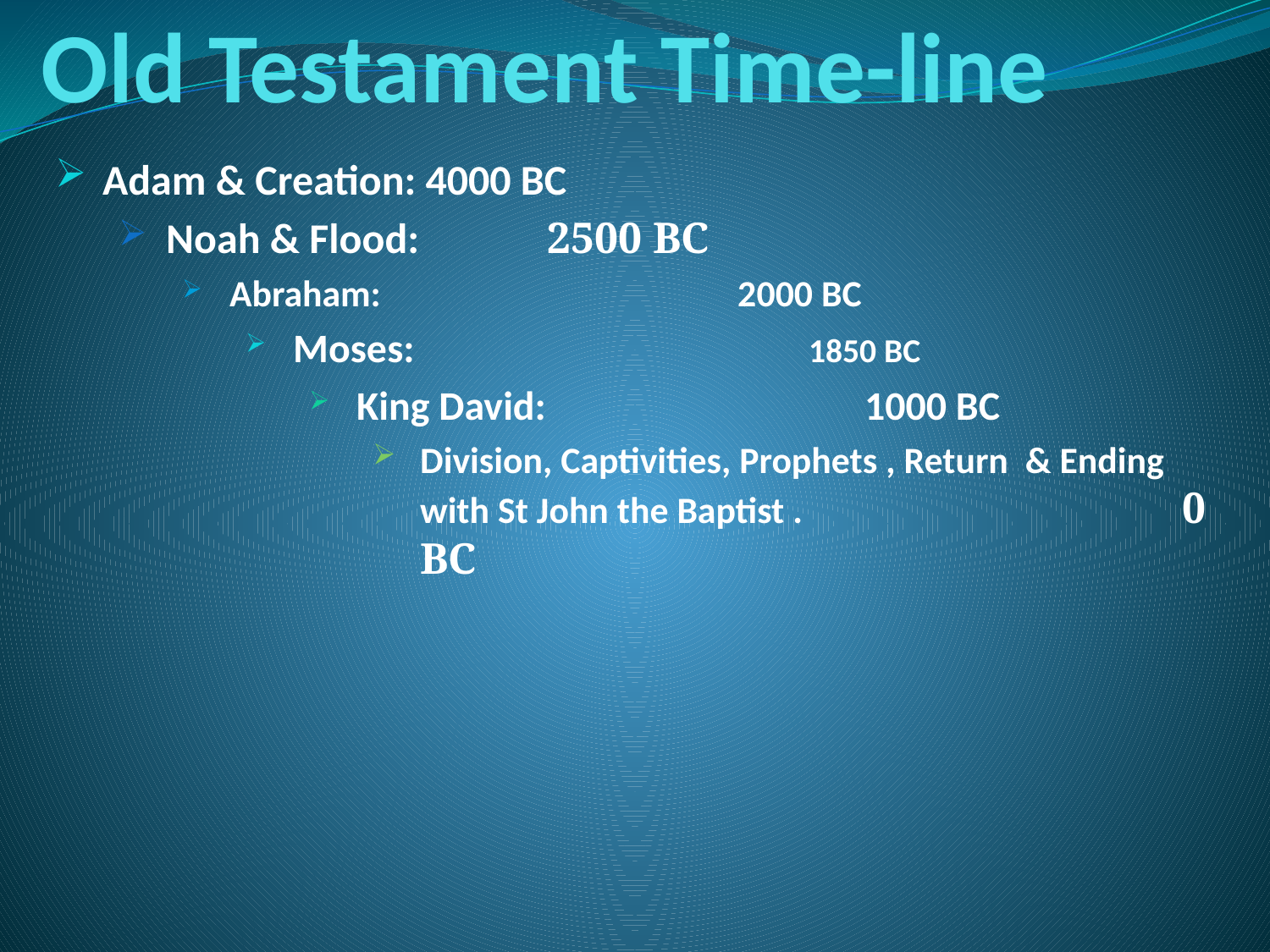

# Old Testament Time-line
Adam & Creation: 4000 BC
Noah & Flood:		2500 BC
Abraham: 			2000 BC
Moses:				 1850 BC
King David:  			1000 BC
Division, Captivities, Prophets , Return  & Ending with St John the Baptist .			0 BC